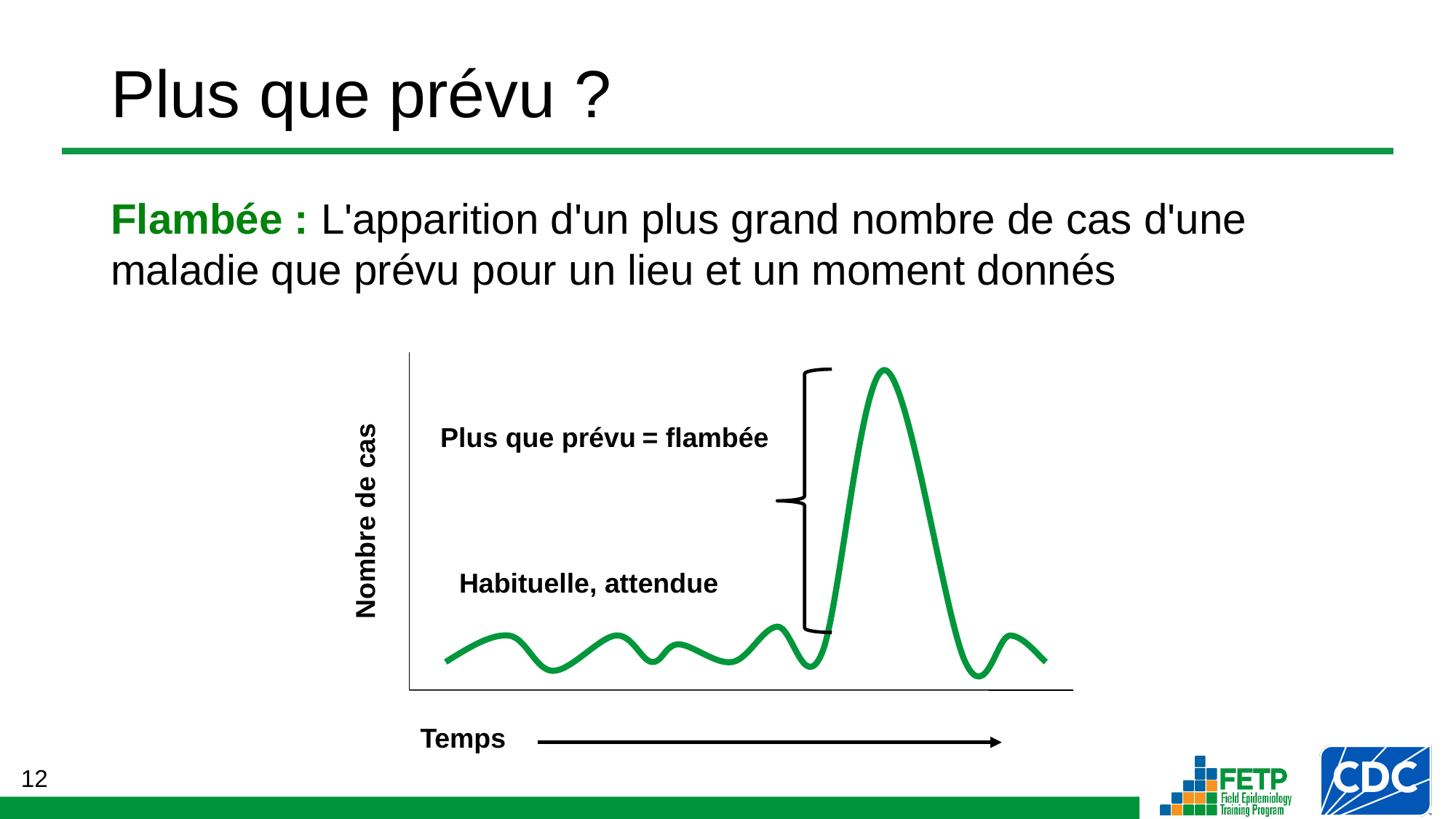

# Plus que prévu ?
Flambée : L'apparition d'un plus grand nombre de cas d'une maladie que prévu pour un lieu et un moment donnés

Plus que prévu = flambée
Nombre de cas
Habituelle, attendue
Temps